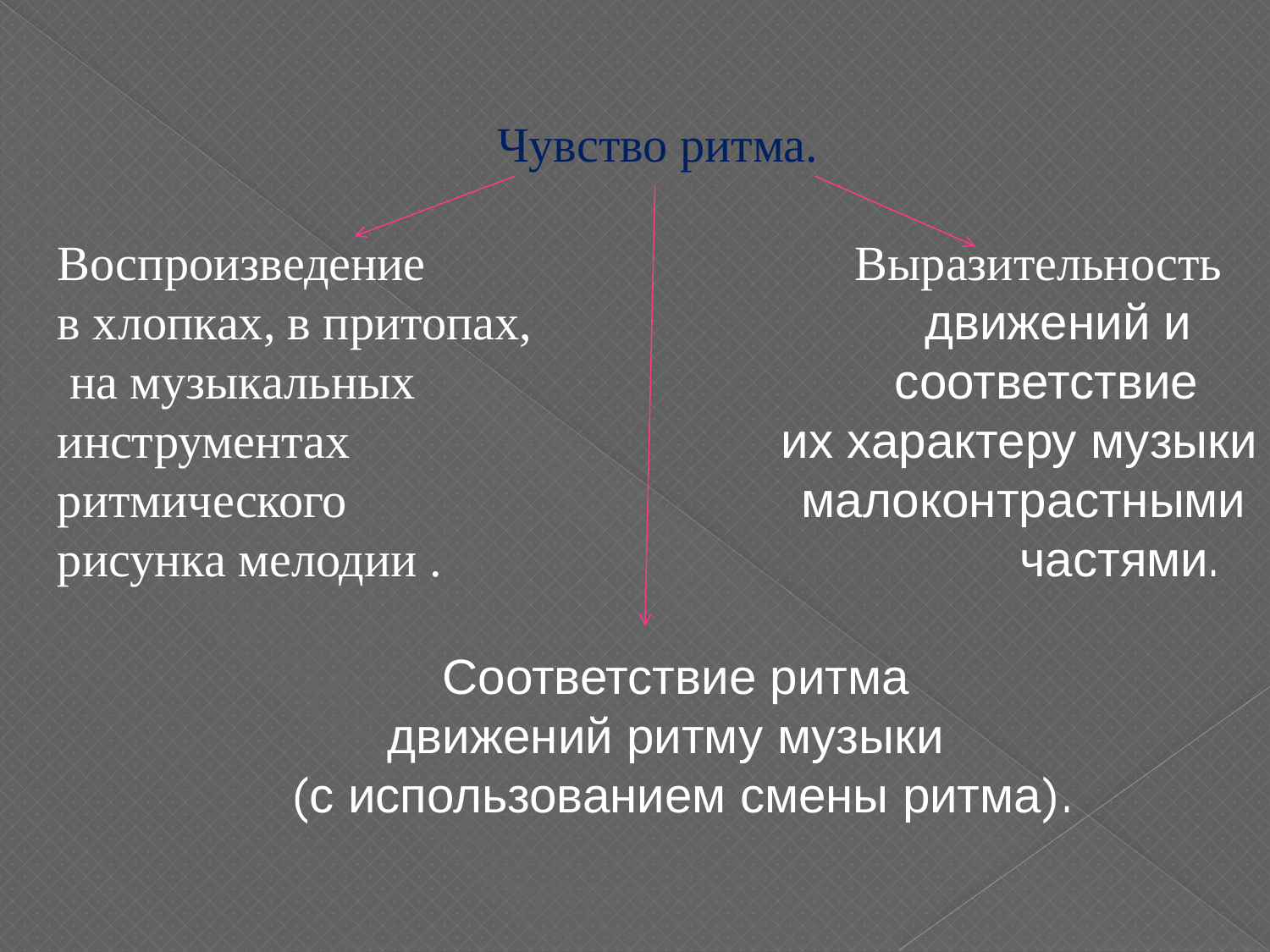

Чувство ритма.

Воспроизведение                                   Выразительность
в хлопках, в притопах,                                движений и
 на музыкальных                                       соответствие
инструментах                                   их характеру музыки
ритмического                                     малоконтрастными
рисунка мелодии .                                          частями.

                            Соответствие ритма
                        движений ритму музыки
                 (с использованием смены ритма).